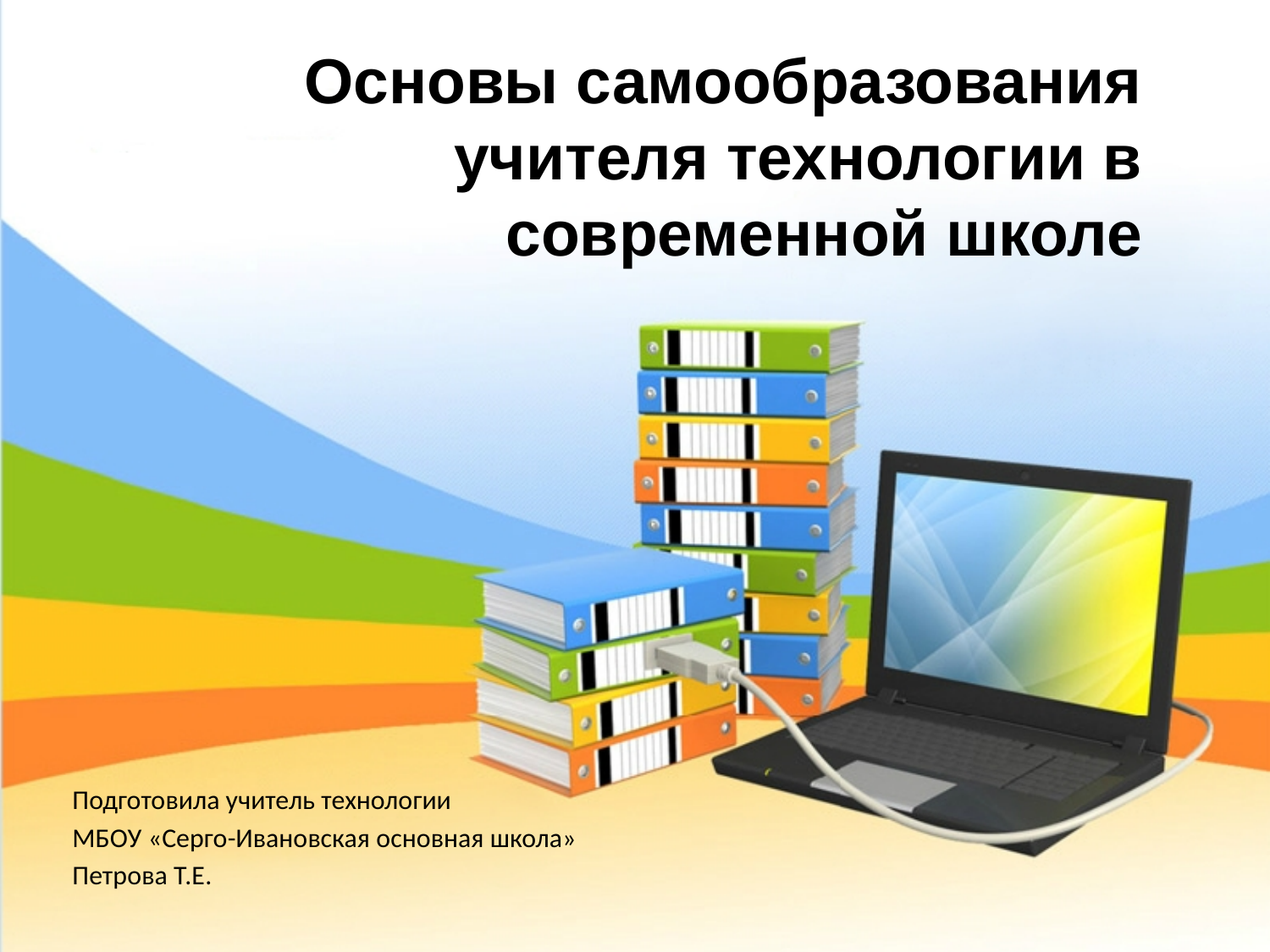

Основы самообразования учителя технологии в современной школе
Подготовила учитель технологии
МБОУ «Серго-Ивановская основная школа»
Петрова Т.Е.